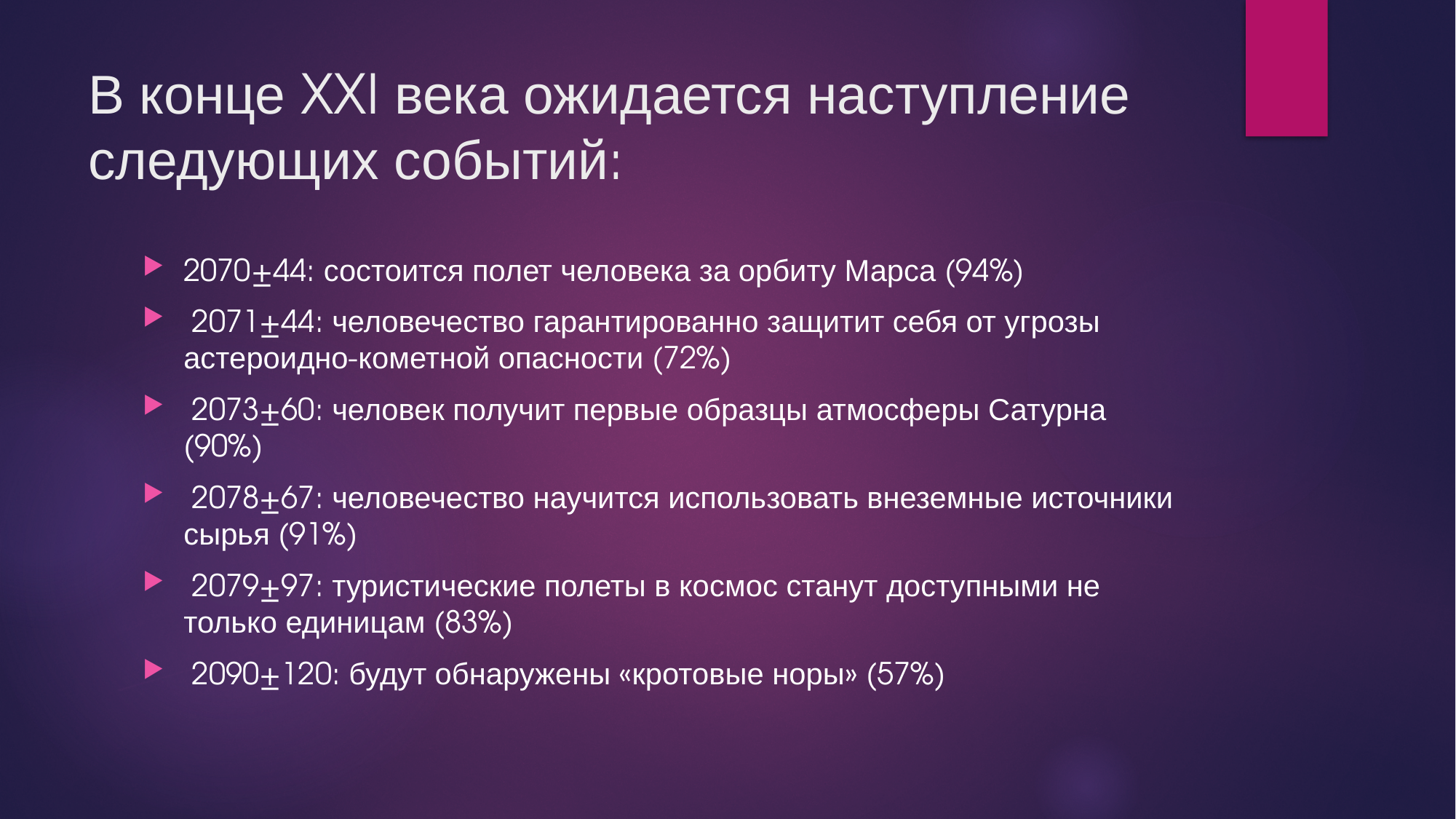

# В конце XXI века ожидается наступление следующих событий:
2070±44: состоится полет человека за орбиту Марса (94%)
 2071±44: человечество гарантированно защитит себя от угрозы астероидно-кометной опасности (72%)
 2073±60: человек получит первые образцы атмосферы Сатурна (90%)
 2078±67: человечество научится использовать внеземные источники сырья (91%)
 2079±97: туристические полеты в космос станут доступными не только единицам (83%)
 2090±120: будут обнаружены «кротовые норы» (57%)